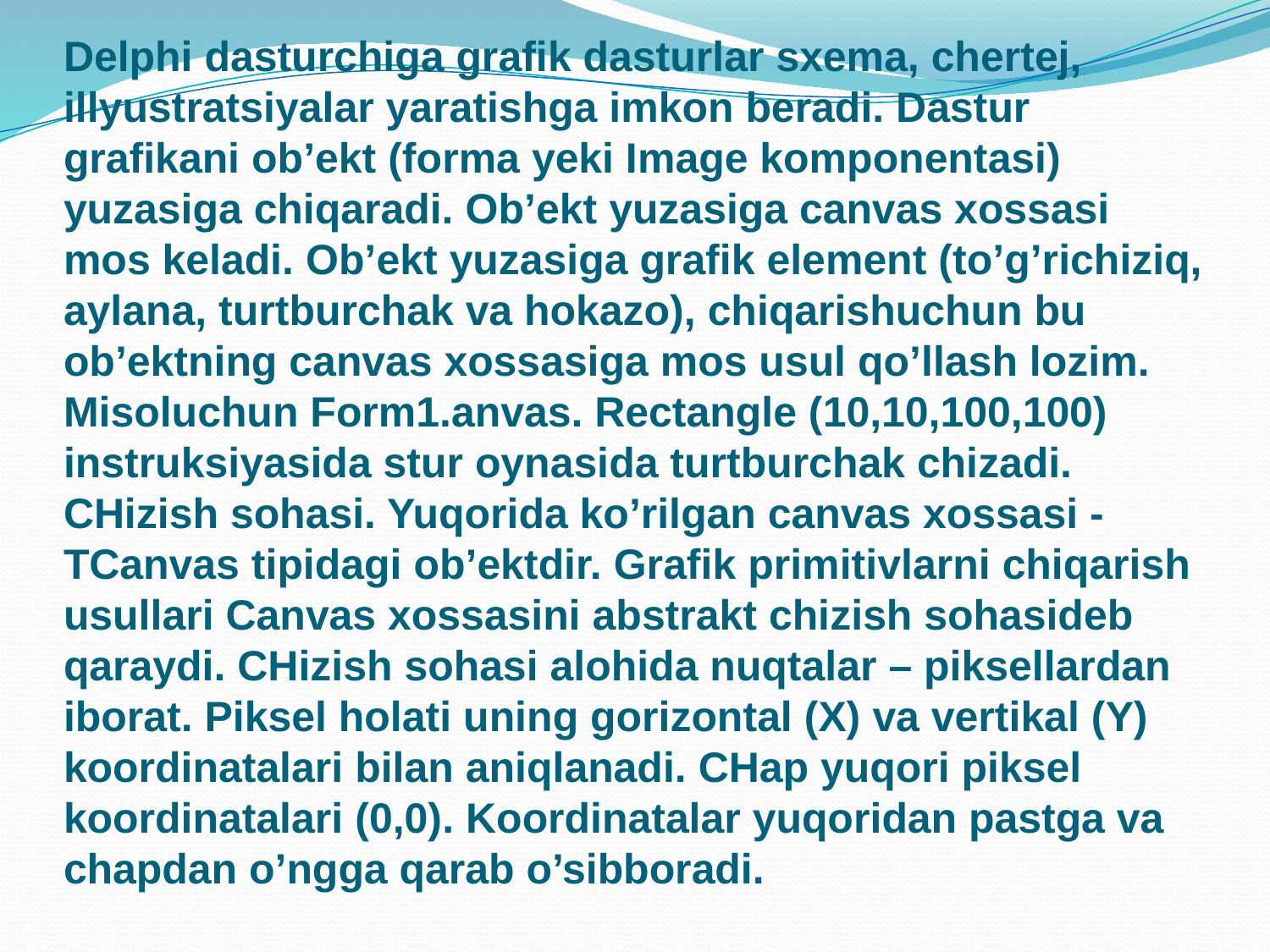

# Delphi dasturchiga grafik dasturlar sxema, chertej, illyustratsiyalar yaratishga imkon beradi. Dastur grafikani ob’ekt (forma yeki Image komponentasi) yuzasiga chiqaradi. Ob’ekt yuzasiga canvas xossasi mos keladi. Ob’ekt yuzasiga grafik element (to’g’richiziq, aylana, turtburchak va hokazo), chiqarishuchun bu ob’ektning canvas xossasiga mos usul qo’llash lozim. Misoluchun Form1.anvas. Rectangle (10,10,100,100) instruksiyasida stur oynasida turtburchak chizadi. CHizish sohasi. Yuqorida ko’rilgan canvas xossasi -TCanvas tipidagi ob’ektdir. Grafik primitivlarni chiqarish usullari Canvas xossasini abstrakt chizish sohasideb qaraydi. CHizish sohasi alohida nuqtalar – piksellardan iborat. Piksel holati uning gorizontal (X) va vertikal (Y) koordinatalari bilan aniqlanadi. CHap yuqori piksel koordinatalari (0,0). Koordinatalar yuqoridan pastga va chapdan o’ngga qarab o’sibboradi.